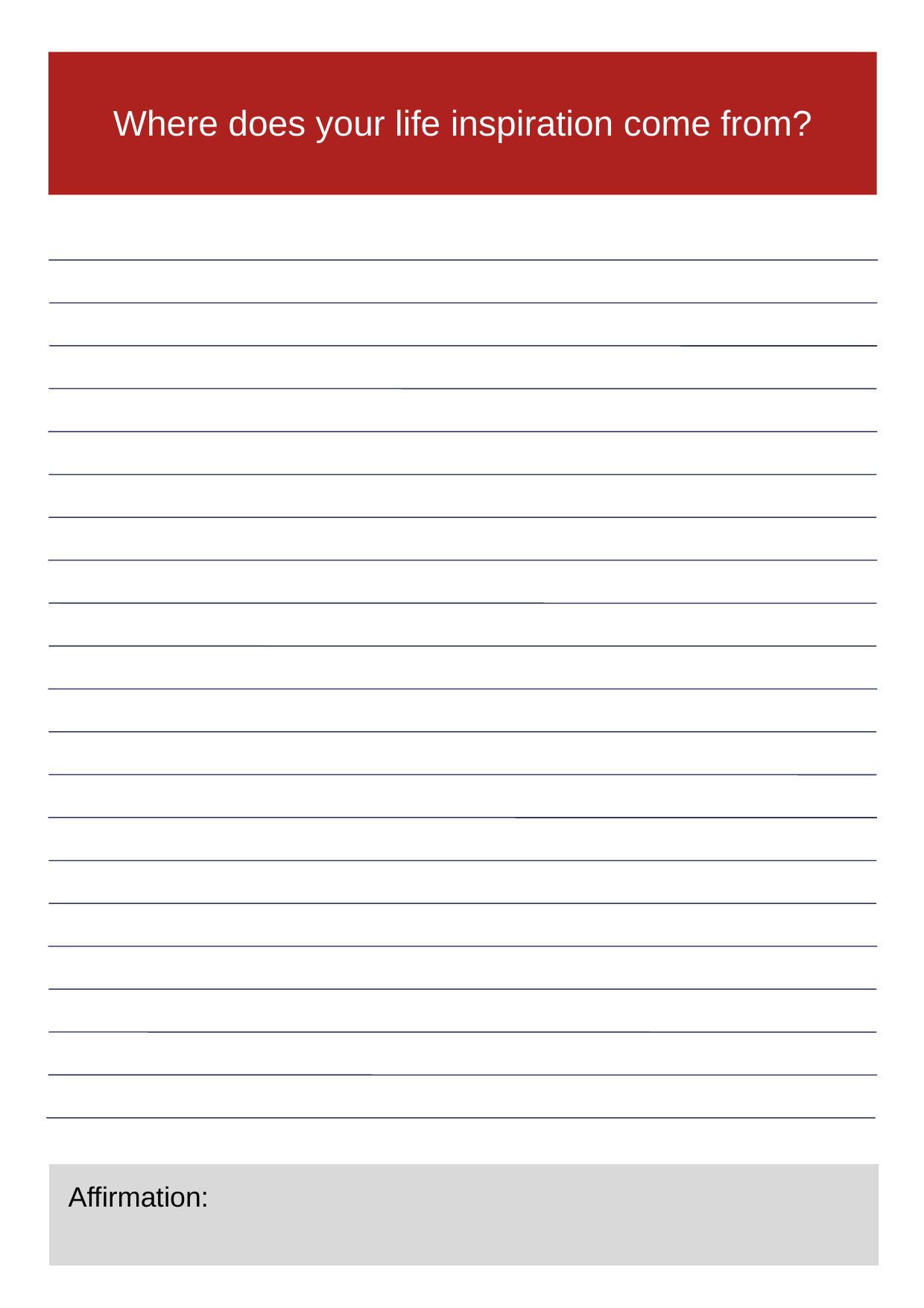

Where does your life inspiration come from?

Affirmation: